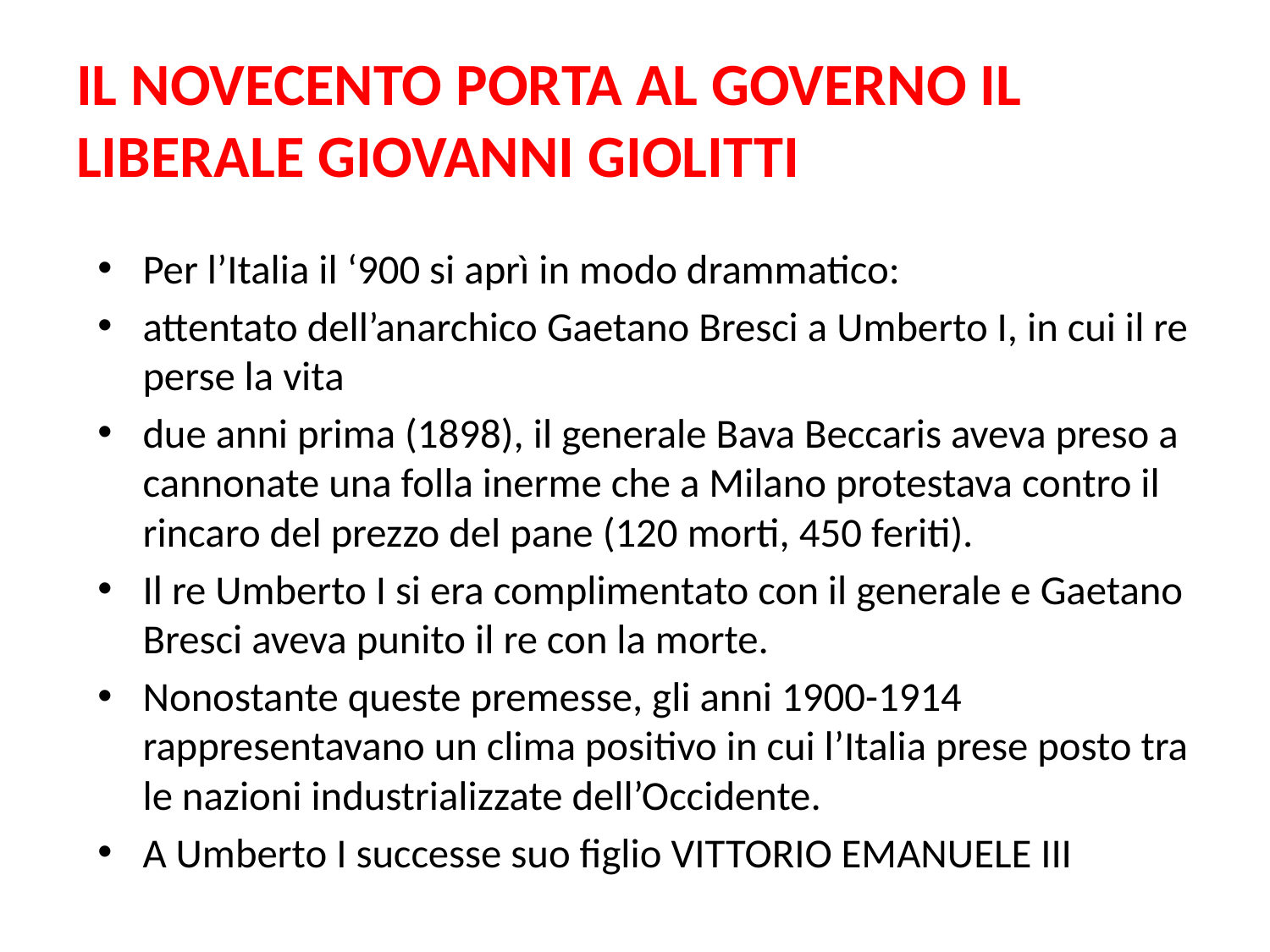

# IL NOVECENTO PORTA AL GOVERNO IL LIBERALE GIOVANNI GIOLITTI
Per l’Italia il ‘900 si aprì in modo drammatico:
attentato dell’anarchico Gaetano Bresci a Umberto I, in cui il re perse la vita
due anni prima (1898), il generale Bava Beccaris aveva preso a cannonate una folla inerme che a Milano protestava contro il rincaro del prezzo del pane (120 morti, 450 feriti).
Il re Umberto I si era complimentato con il generale e Gaetano Bresci aveva punito il re con la morte.
Nonostante queste premesse, gli anni 1900-1914 rappresentavano un clima positivo in cui l’Italia prese posto tra le nazioni industrializzate dell’Occidente.
A Umberto I successe suo figlio VITTORIO EMANUELE III